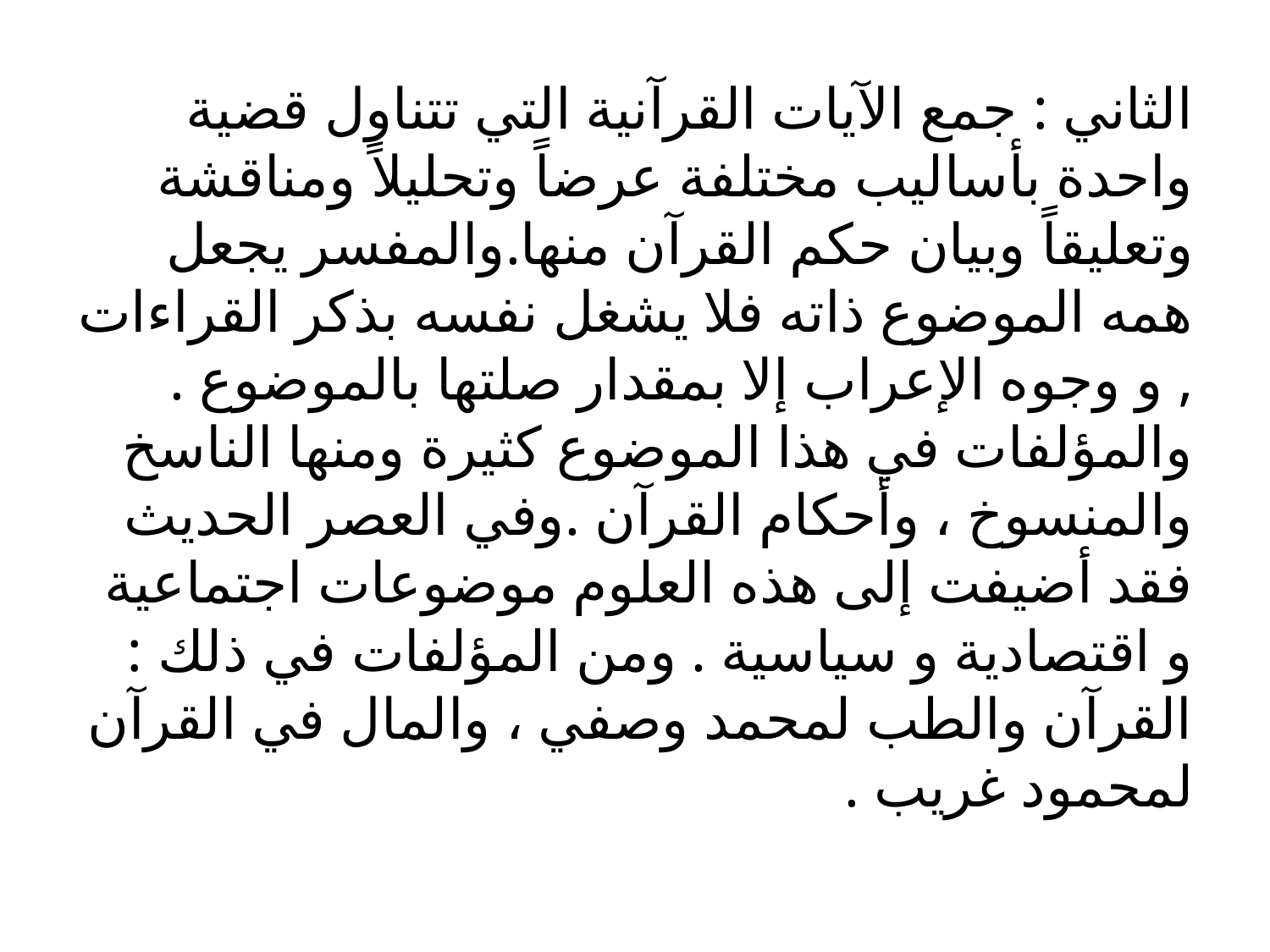

الثاني : جمع الآيات القرآنية التي تتناول قضية واحدة بأساليب مختلفة عرضاً وتحليلاً ومناقشة وتعليقاً وبيان حكم القرآن منها.والمفسر يجعل همه الموضوع ذاته فلا يشغل نفسه بذكر القراءات , و وجوه الإعراب إلا بمقدار صلتها بالموضوع . والمؤلفات في هذا الموضوع كثيرة ومنها الناسخ والمنسوخ ، وأحكام القرآن .وفي العصر الحديث فقد أضيفت إلى هذه العلوم موضوعات اجتماعية و اقتصادية و سياسية . ومن المؤلفات في ذلك : القرآن والطب لمحمد وصفي ، والمال في القرآن لمحمود غريب .